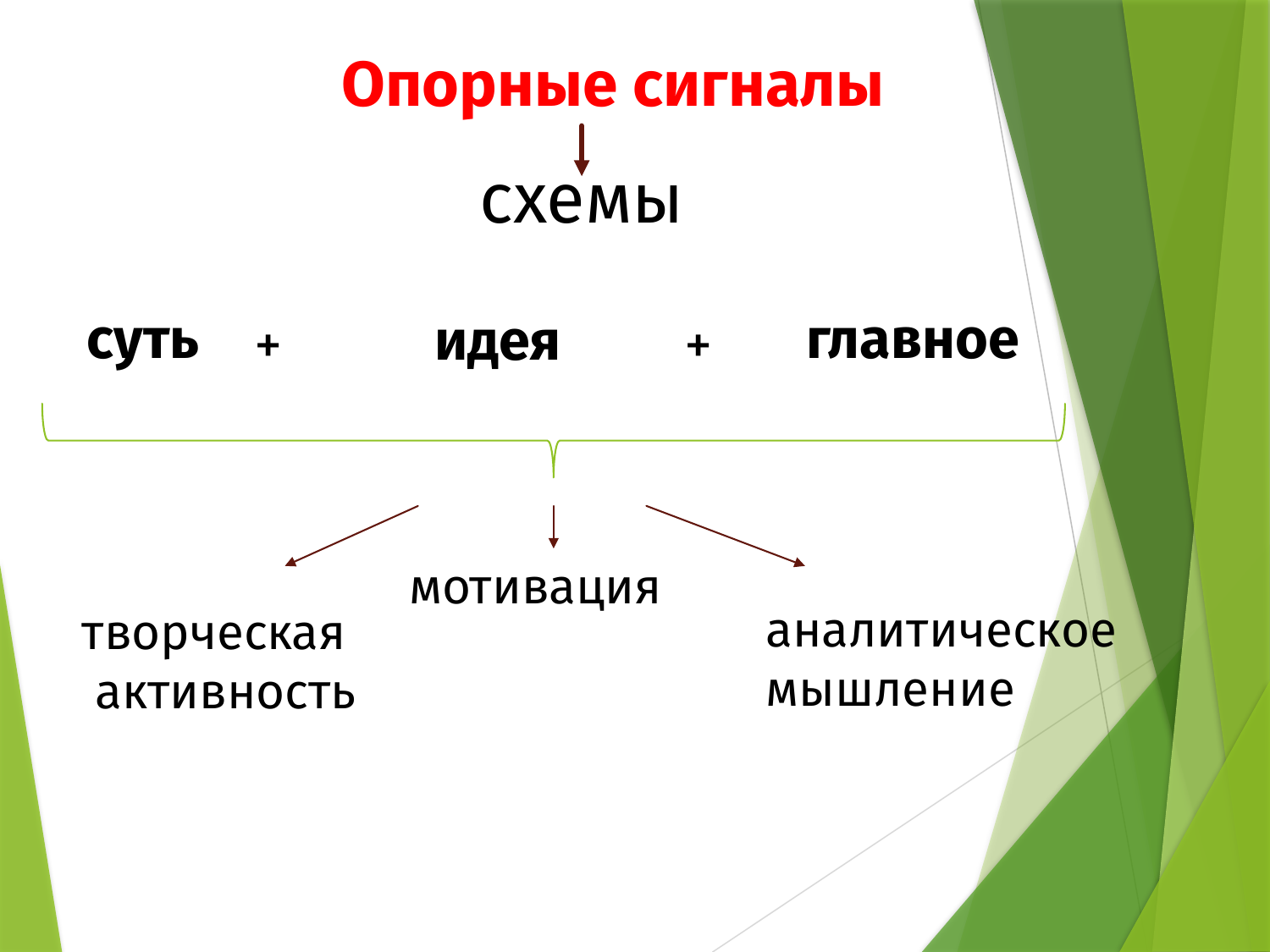

Опорные сигналы
схемы
суть
главное
идея
+
+
мотивация
аналитическое
мышление
творческая
 активность